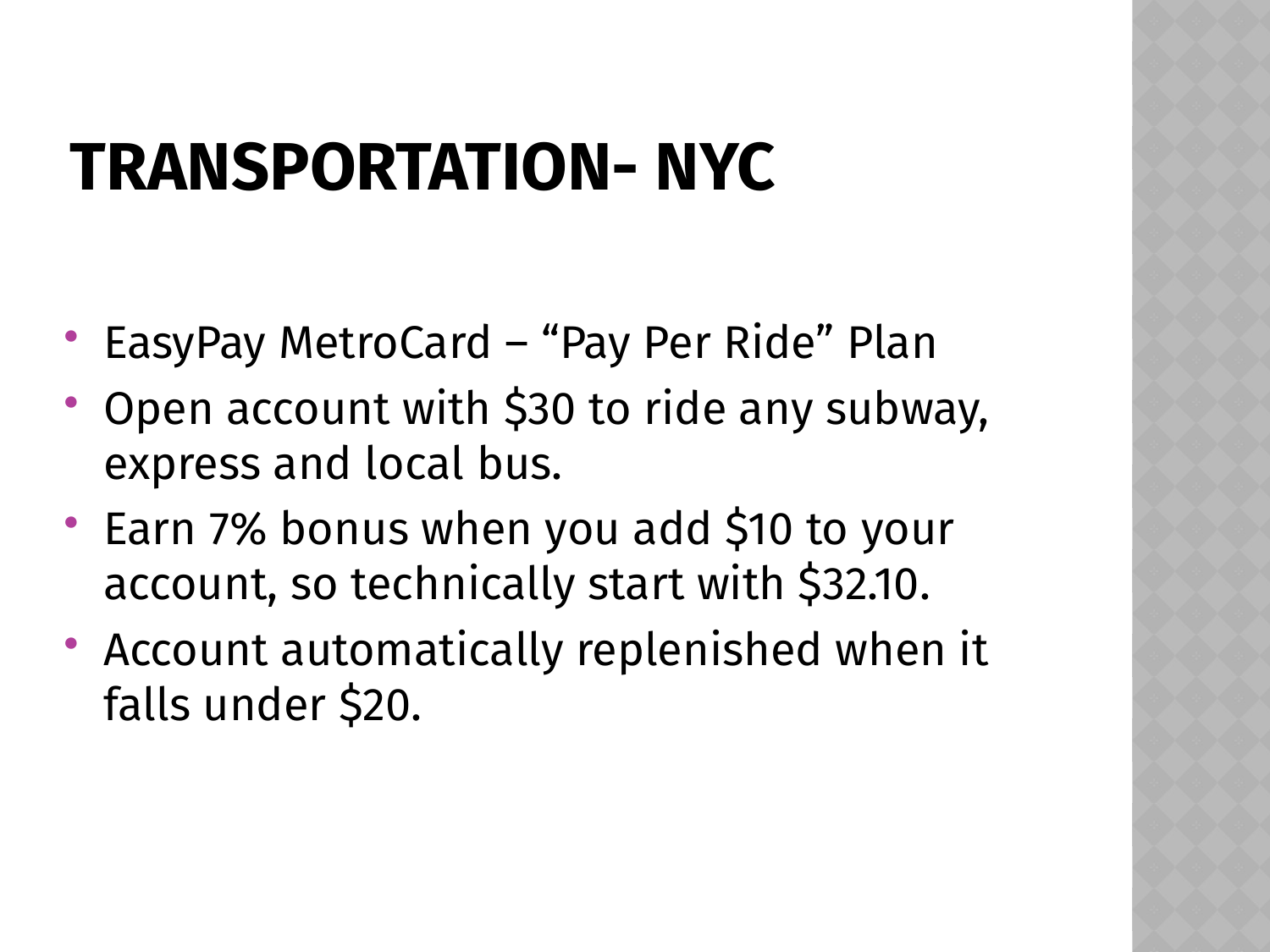

# Transportation- NYC
EasyPay MetroCard – “Pay Per Ride” Plan
Open account with $30 to ride any subway, express and local bus.
Earn 7% bonus when you add $10 to your account, so technically start with $32.10.
Account automatically replenished when it falls under $20.